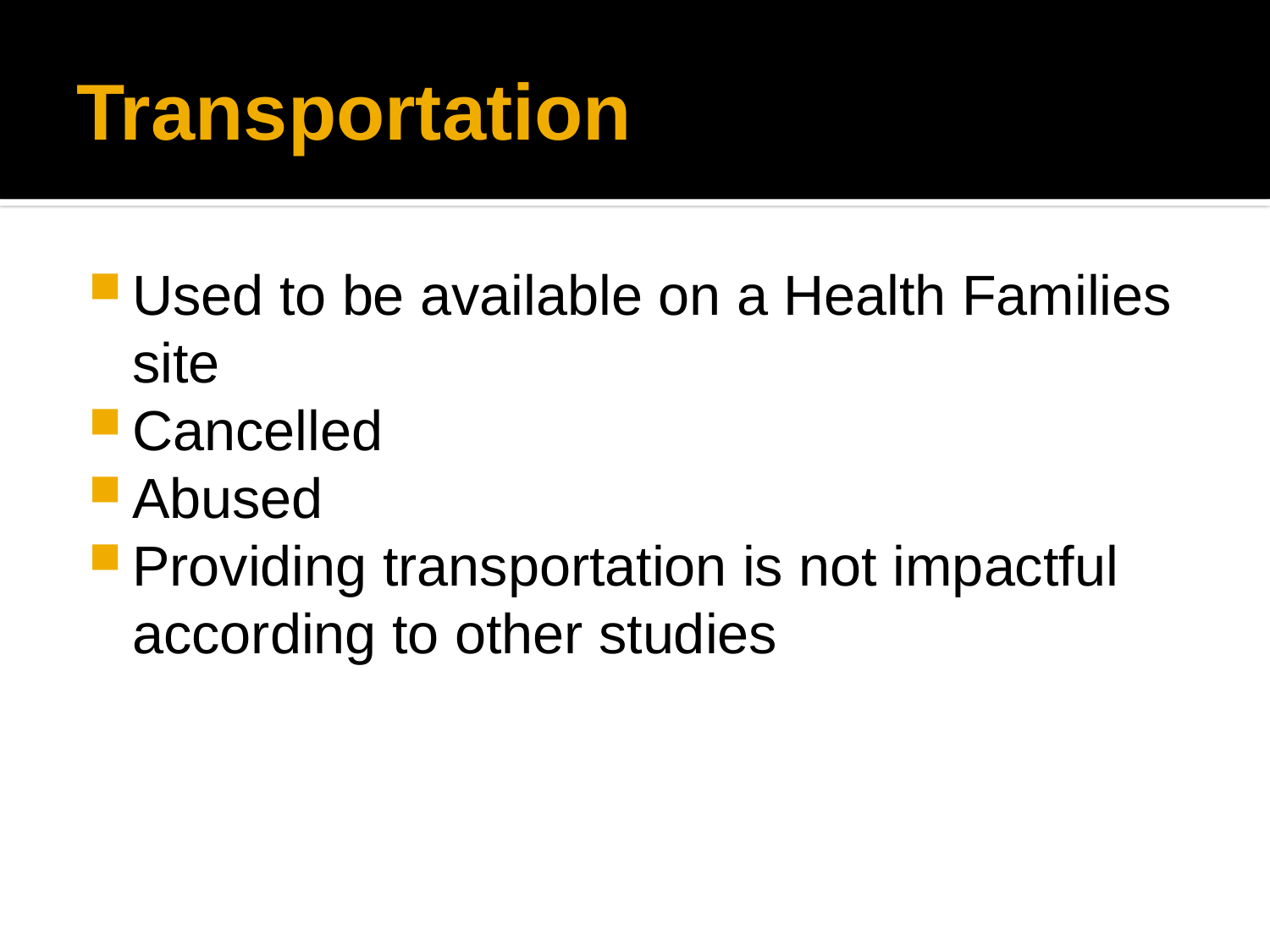

# Transportation
Used to be available on a Health Families site
Cancelled
Abused
Providing transportation is not impactful according to other studies